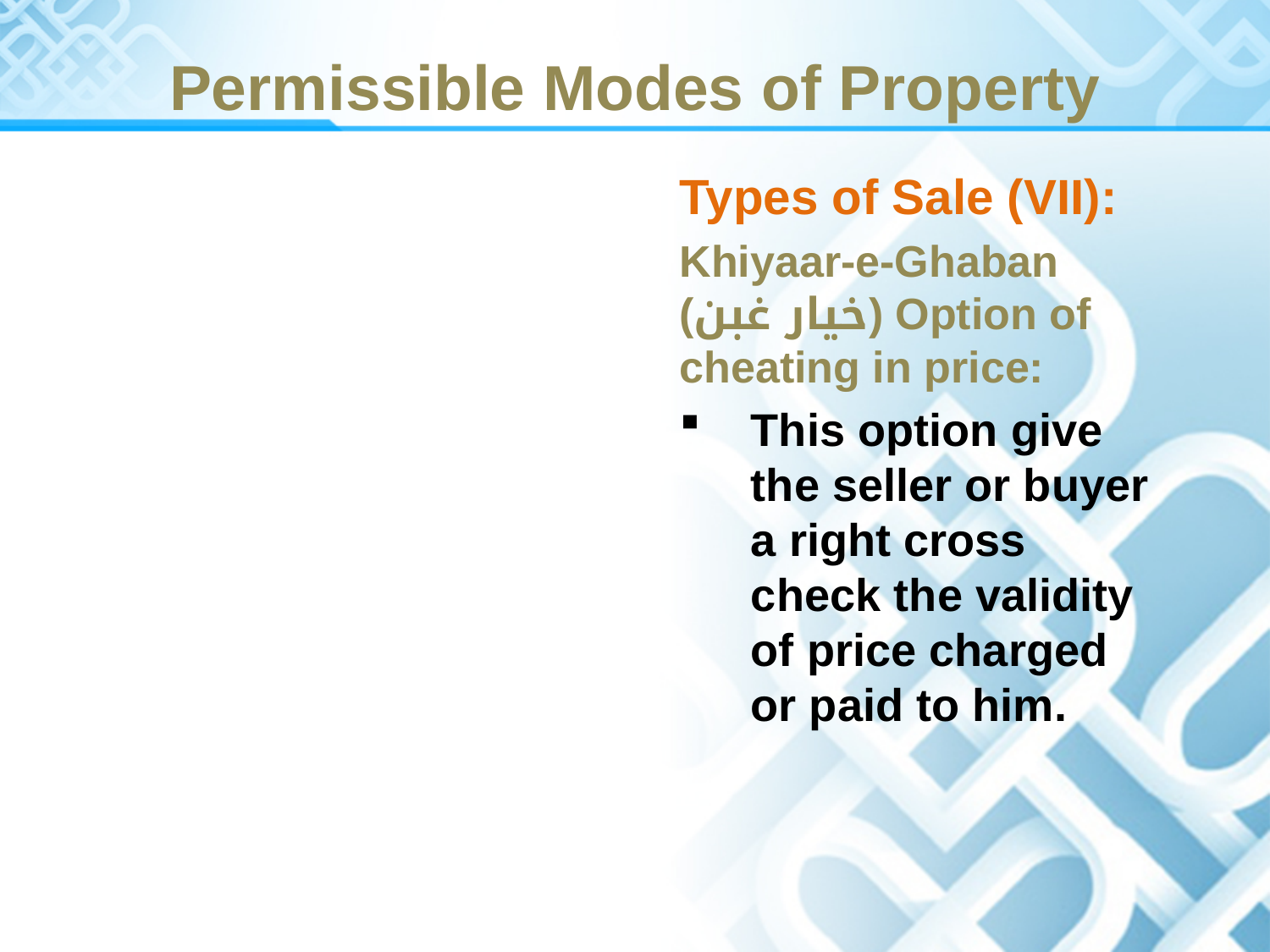

Permissible Modes of Property
Types of Sale (VII):
Khiyaar-e-Ghaban (خیار غبن) Option of cheating in price:
This option give the seller or buyer a right cross check the validity of price charged or paid to him.